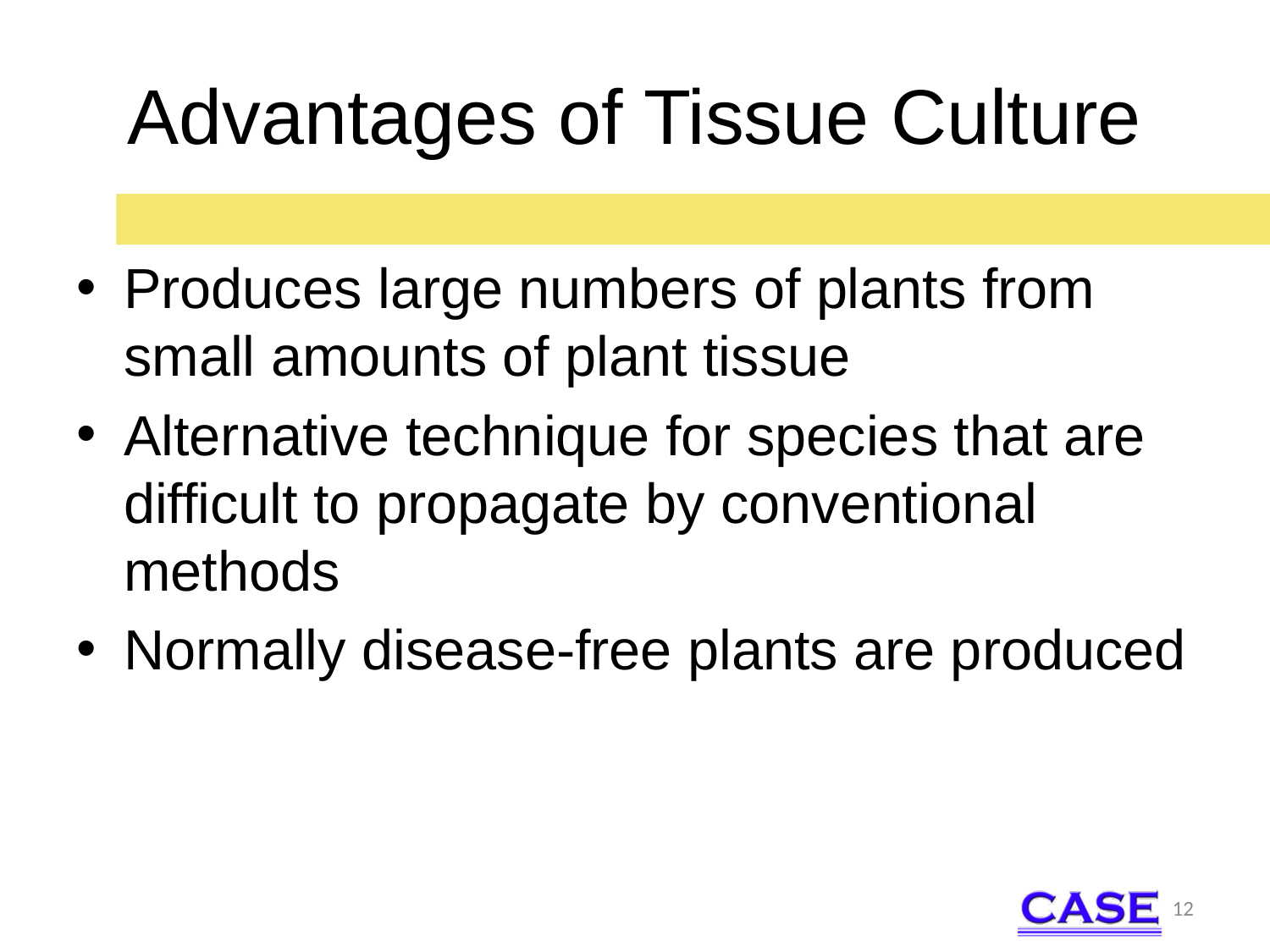

# Advantages of Tissue Culture
Produces large numbers of plants from small amounts of plant tissue
Alternative technique for species that are difficult to propagate by conventional methods
Normally disease-free plants are produced
12